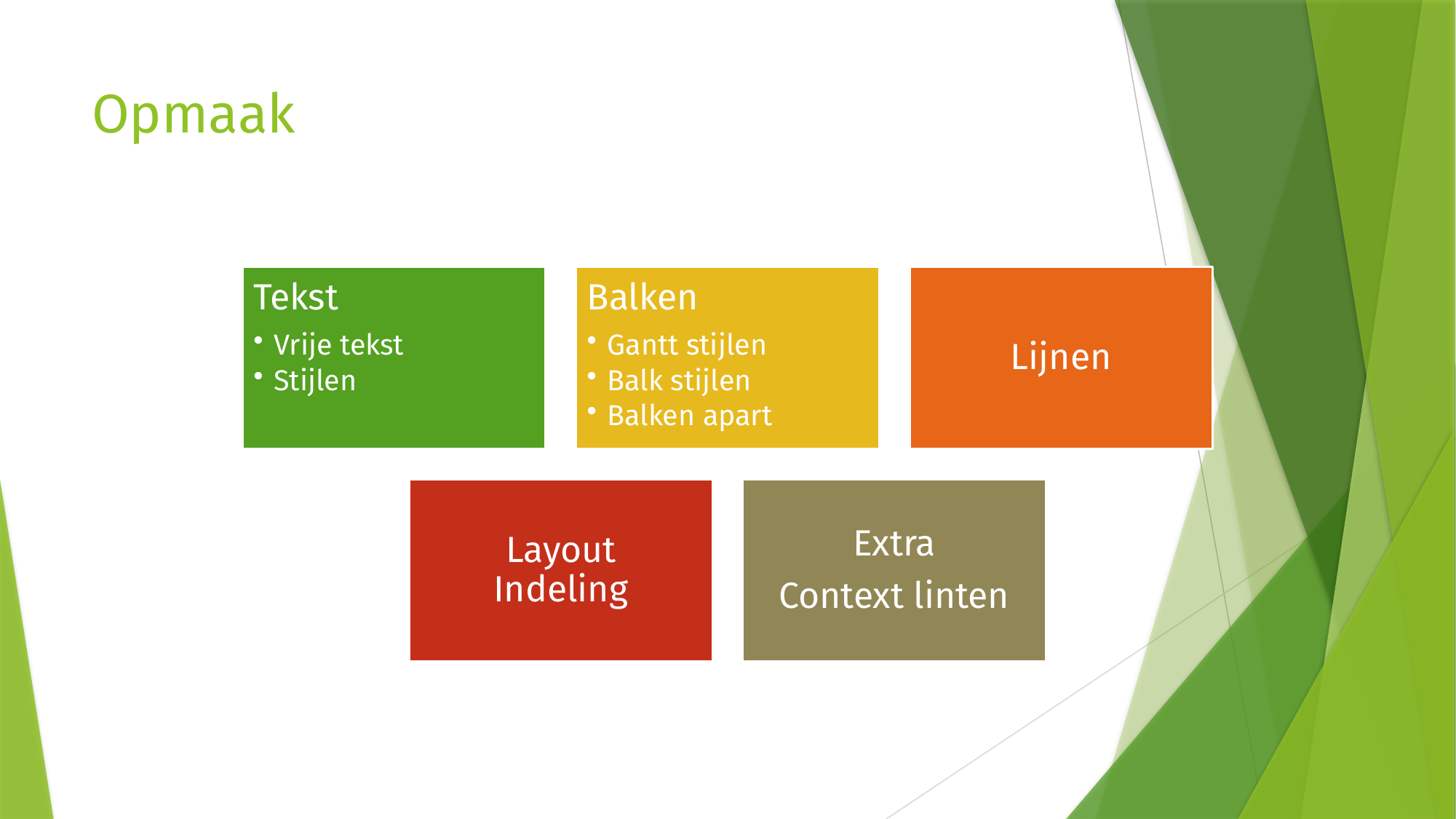

# Opmaak
Tekst
Vrije tekst
Stijlen
Balken
Gantt stijlen
Balk stijlen
Balken apart
Lijnen
Layout
Indeling
Extra
Context linten